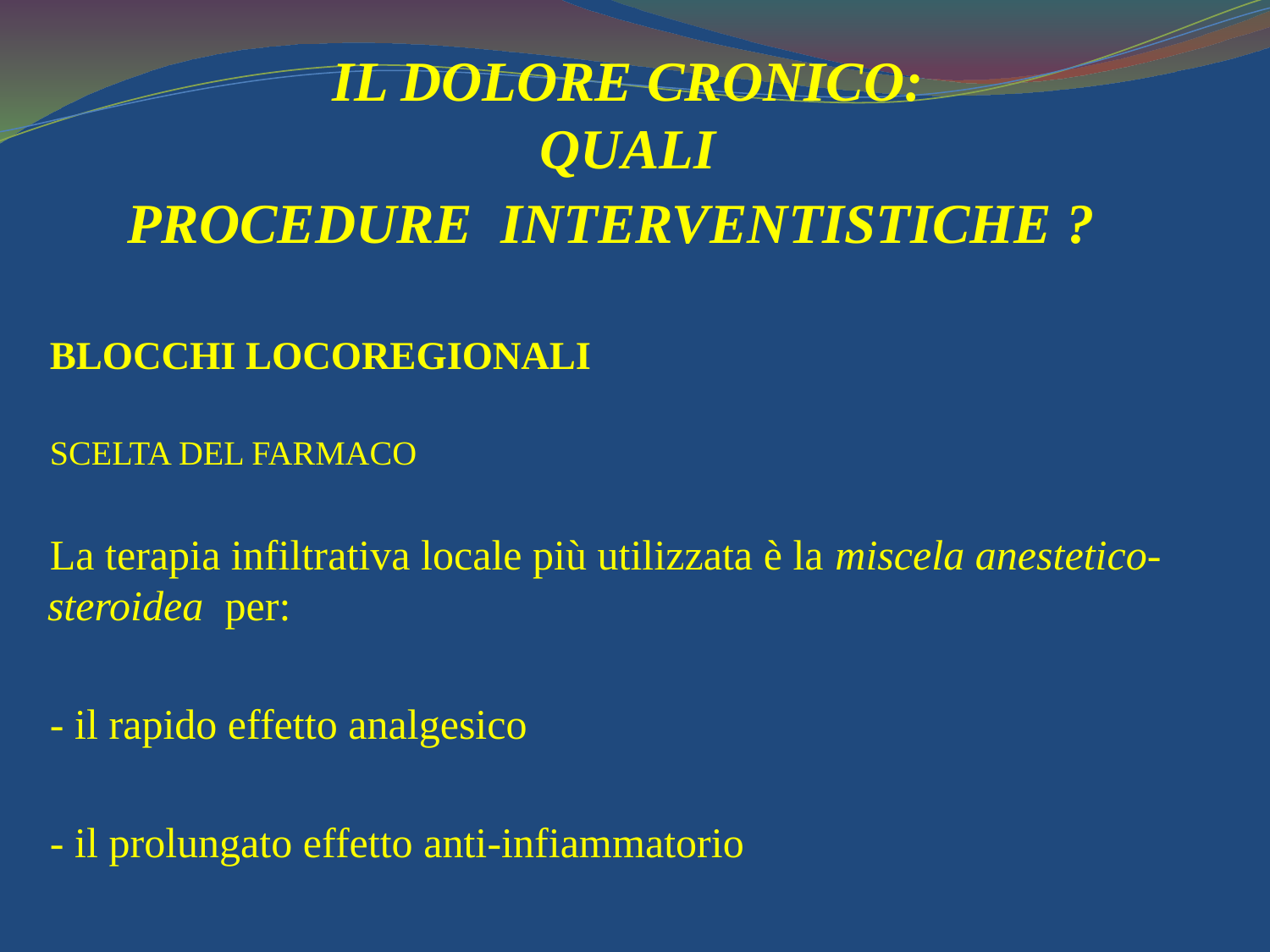

# IL DOLORE CRONICO: QUALI PROCEDURE  INTERVENTISTICHE ?

BLOCCHI LOCOREGIONALI

SCELTA DEL FARMACO

La terapia infiltrativa locale più utilizzata è la miscela anestetico-steroidea  per:

- il rapido effetto analgesico

- il prolungato effetto anti-infiammatorio